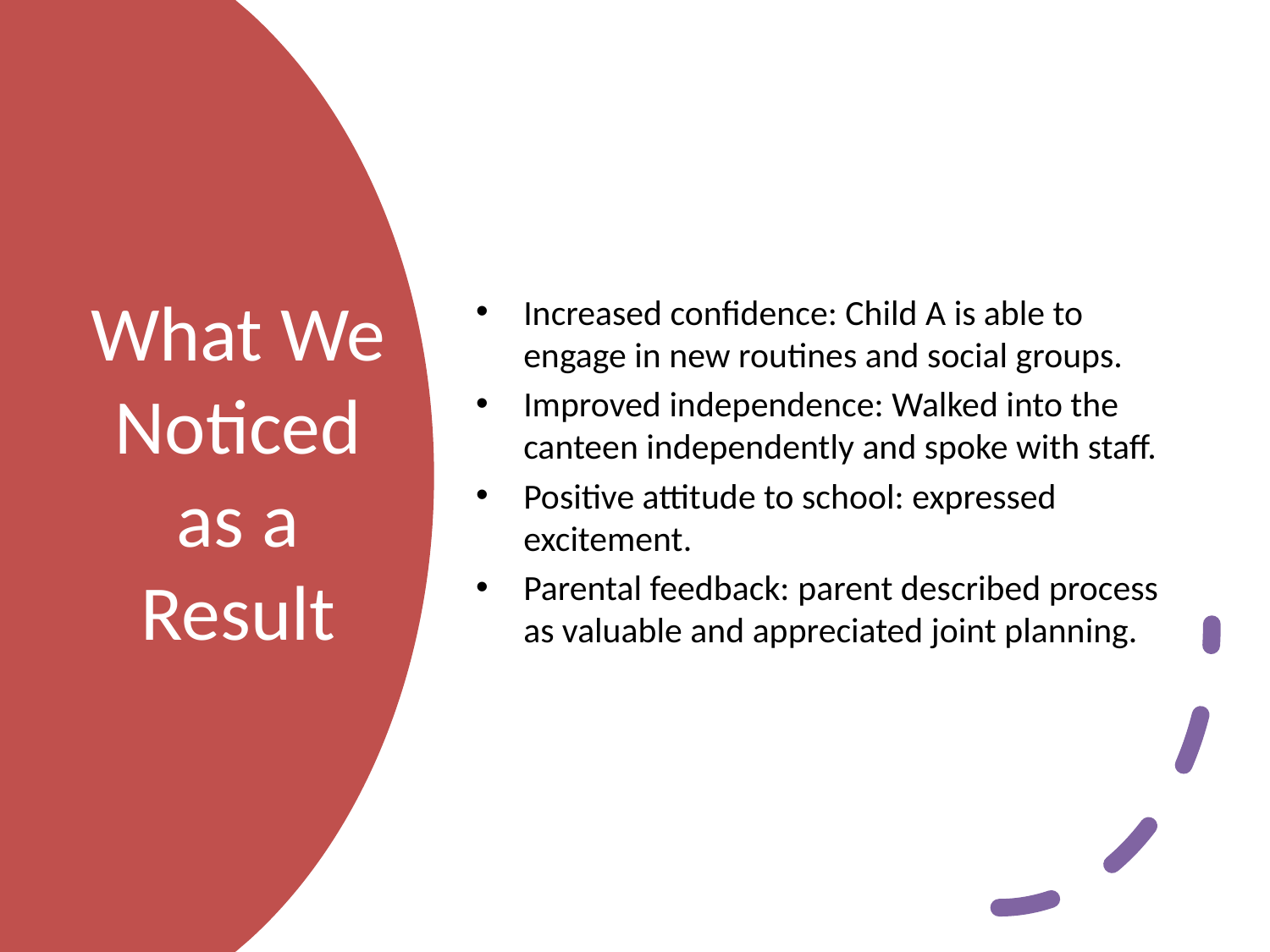

Increased confidence: Child A is able to engage in new routines and social groups.
Improved independence: Walked into the canteen independently and spoke with staff.
Positive attitude to school: expressed excitement.
Parental feedback: parent described process as valuable and appreciated joint planning.
# What We Noticed as a Result